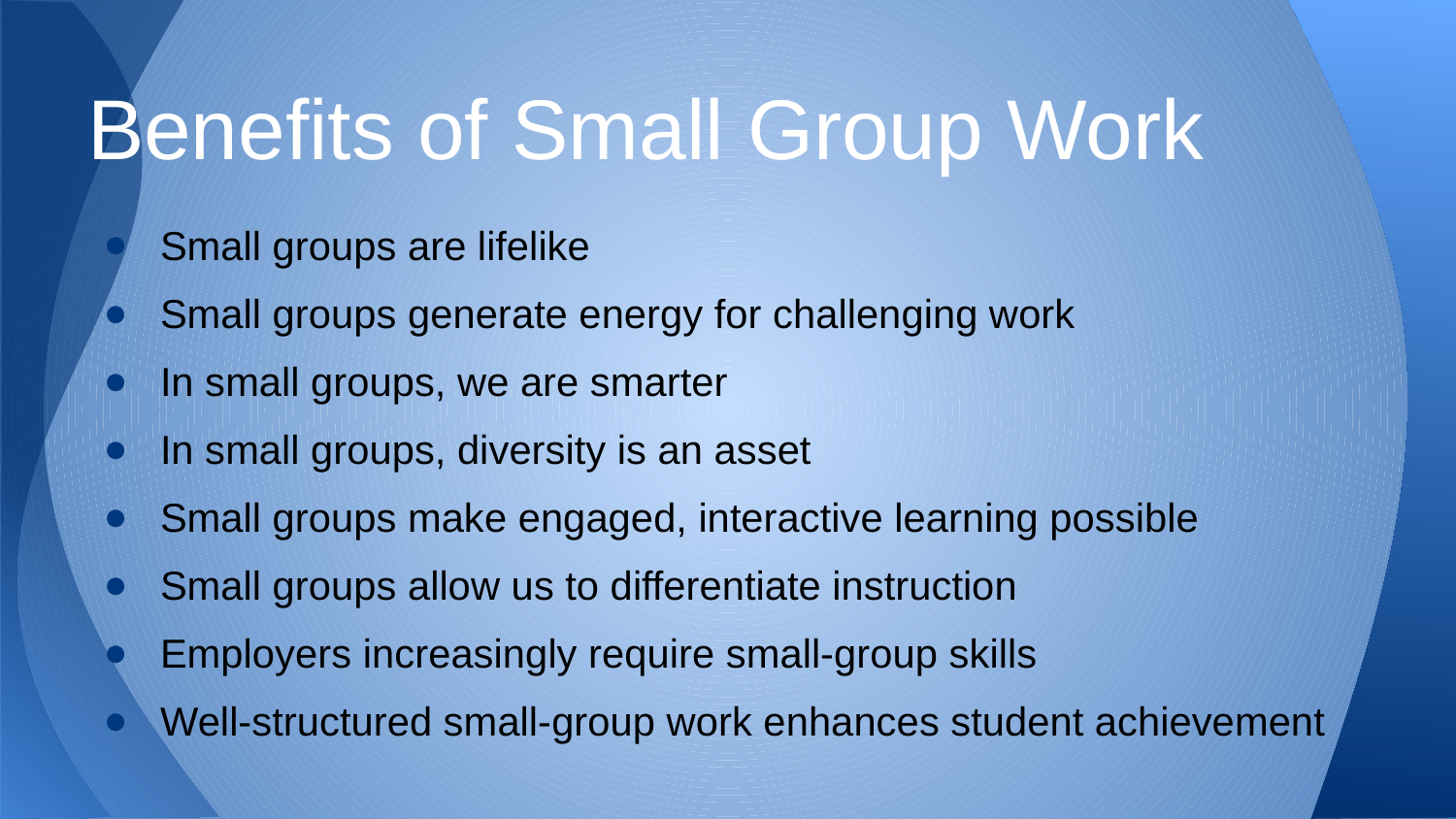

# Benefits of Small Group Work
Small groups are lifelike
Small groups generate energy for challenging work
In small groups, we are smarter
In small groups, diversity is an asset
Small groups make engaged, interactive learning possible
Small groups allow us to differentiate instruction
Employers increasingly require small-group skills
Well-structured small-group work enhances student achievement